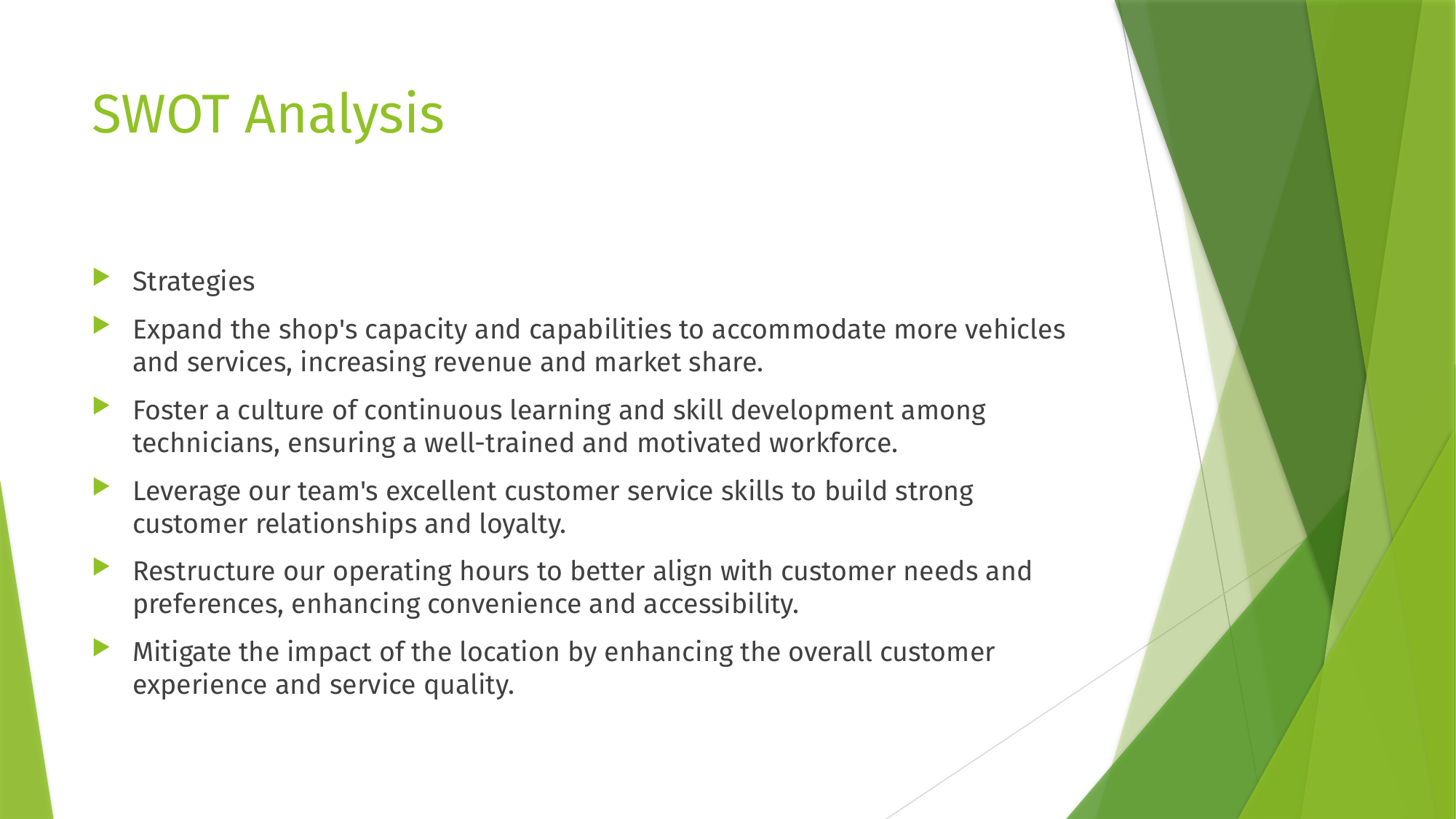

# SWOT Analysis
Strategies
Expand the shop's capacity and capabilities to accommodate more vehicles and services, increasing revenue and market share.
Foster a culture of continuous learning and skill development among technicians, ensuring a well-trained and motivated workforce.
Leverage our team's excellent customer service skills to build strong customer relationships and loyalty.
Restructure our operating hours to better align with customer needs and preferences, enhancing convenience and accessibility.
Mitigate the impact of the location by enhancing the overall customer experience and service quality.